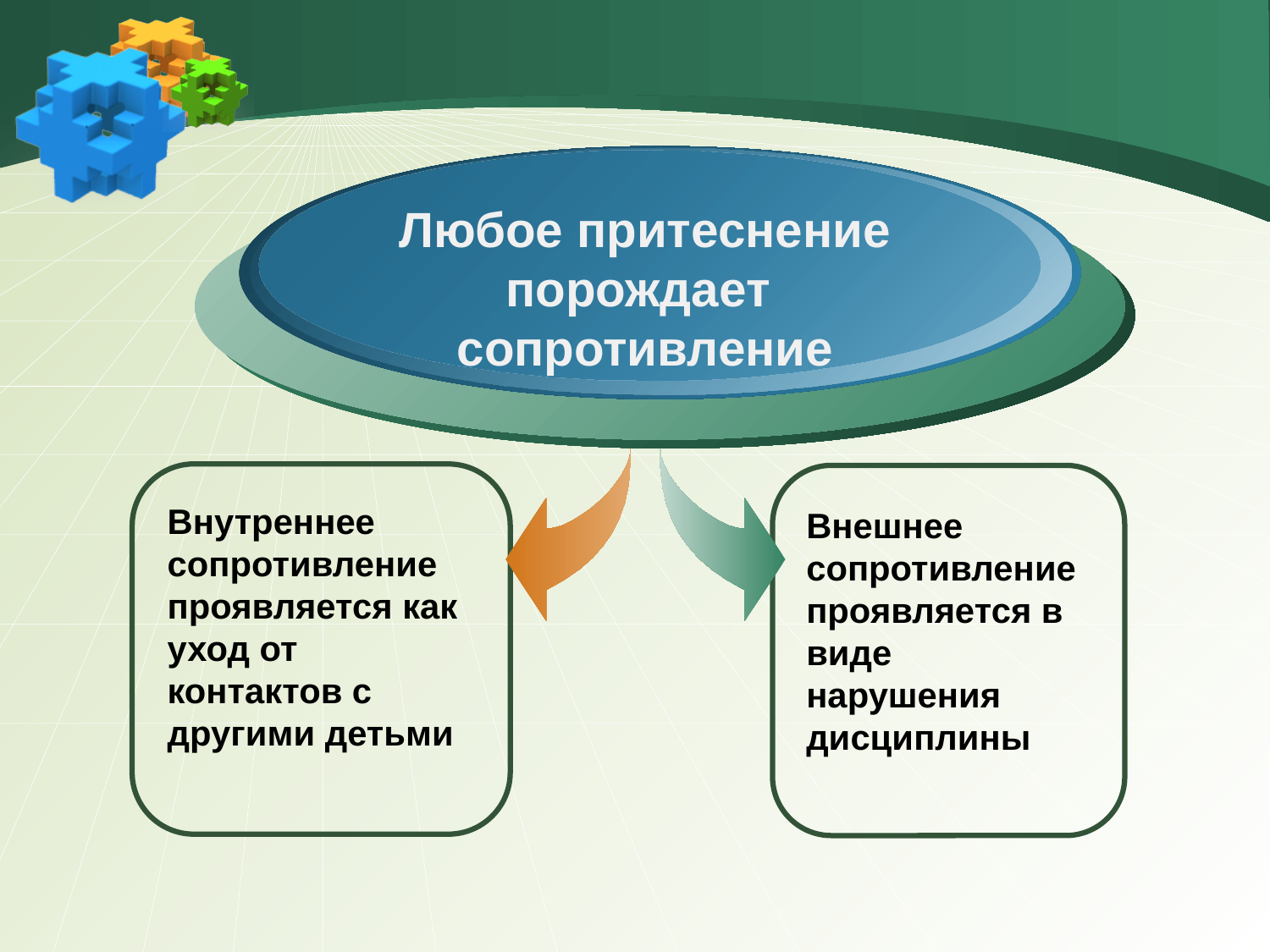

Любое притеснение порождает
сопротивление

Внутреннее сопротивление проявляется как уход от контактов с другими детьми
Внешнее сопротивление проявляется в виде нарушения дисциплины